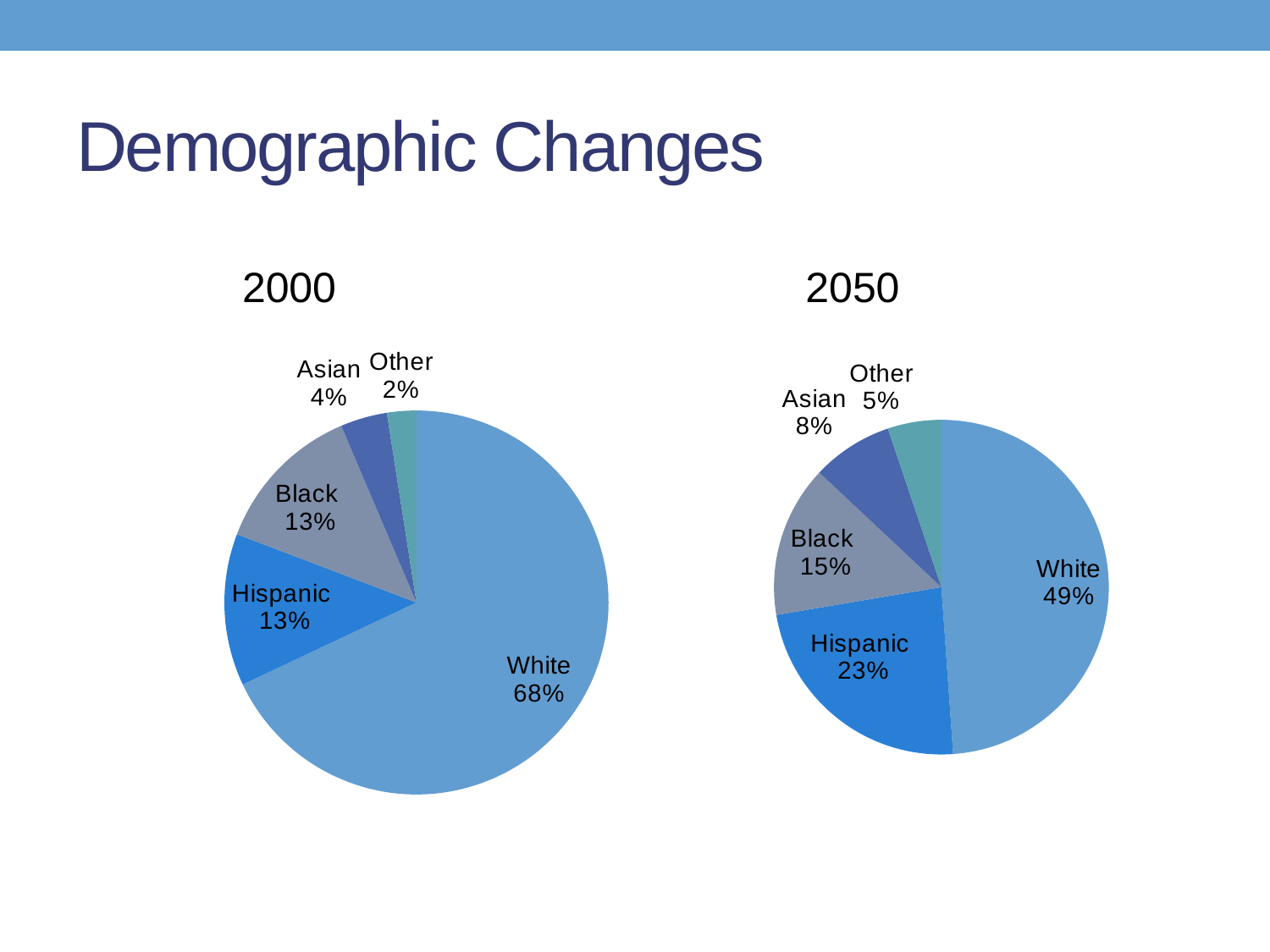

# Demographic Changes
              2000			        2050

### Chart

| Category |  |  |
|---|---|---|
| White | 69.0 | 50.0 |
| Hispanic  | 13.0 | 24.0 |
| Black  | 13.0 | 15.0 |
| Asian | 4.0 | 8.0 |
| Other | 2.5 | 5.3 |

### Chart

| Category |  |
|---|---|
| White | 50.0 |
| Hispanic  | 24.0 |
| Black  | 15.0 |
| Asian | 8.0 |
| Other | 5.3 |